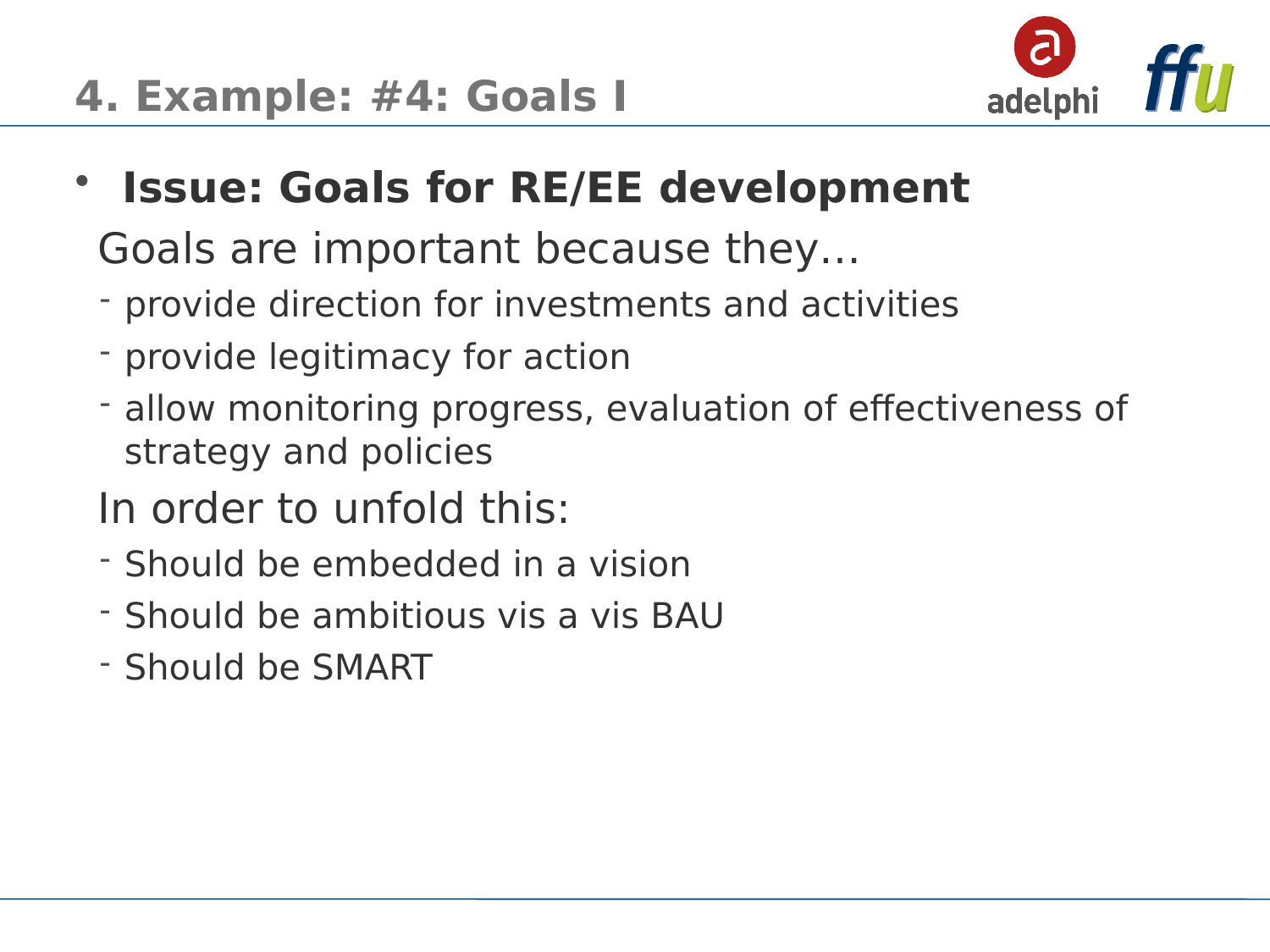

# 4. Example: #4: Goals I
Issue: Goals for RE/EE development
Goals are important because they…
provide direction for investments and activities
provide legitimacy for action
allow monitoring progress, evaluation of effectiveness of strategy and policies
In order to unfold this:
Should be embedded in a vision
Should be ambitious vis a vis BAU
Should be SMART